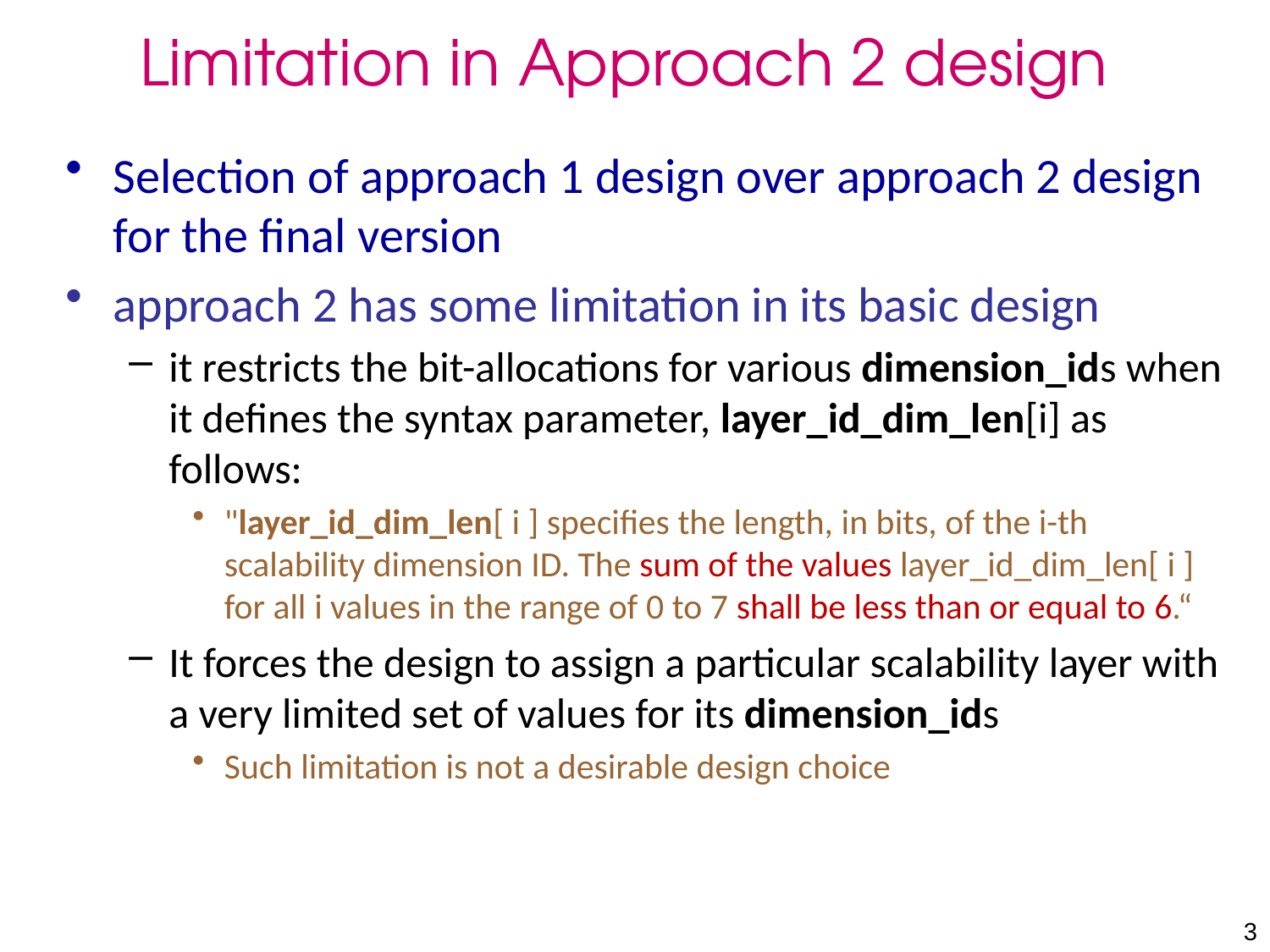

# Limitation in Approach 2 design
Selection of approach 1 design over approach 2 design for the final version
approach 2 has some limitation in its basic design
it restricts the bit-allocations for various dimension_ids when it defines the syntax parameter, layer_id_dim_len[i] as follows:
"layer_id_dim_len[ i ] specifies the length, in bits, of the i-th scalability dimension ID. The sum of the values layer_id_dim_len[ i ] for all i values in the range of 0 to 7 shall be less than or equal to 6.“
It forces the design to assign a particular scalability layer with a very limited set of values for its dimension_ids
Such limitation is not a desirable design choice
3